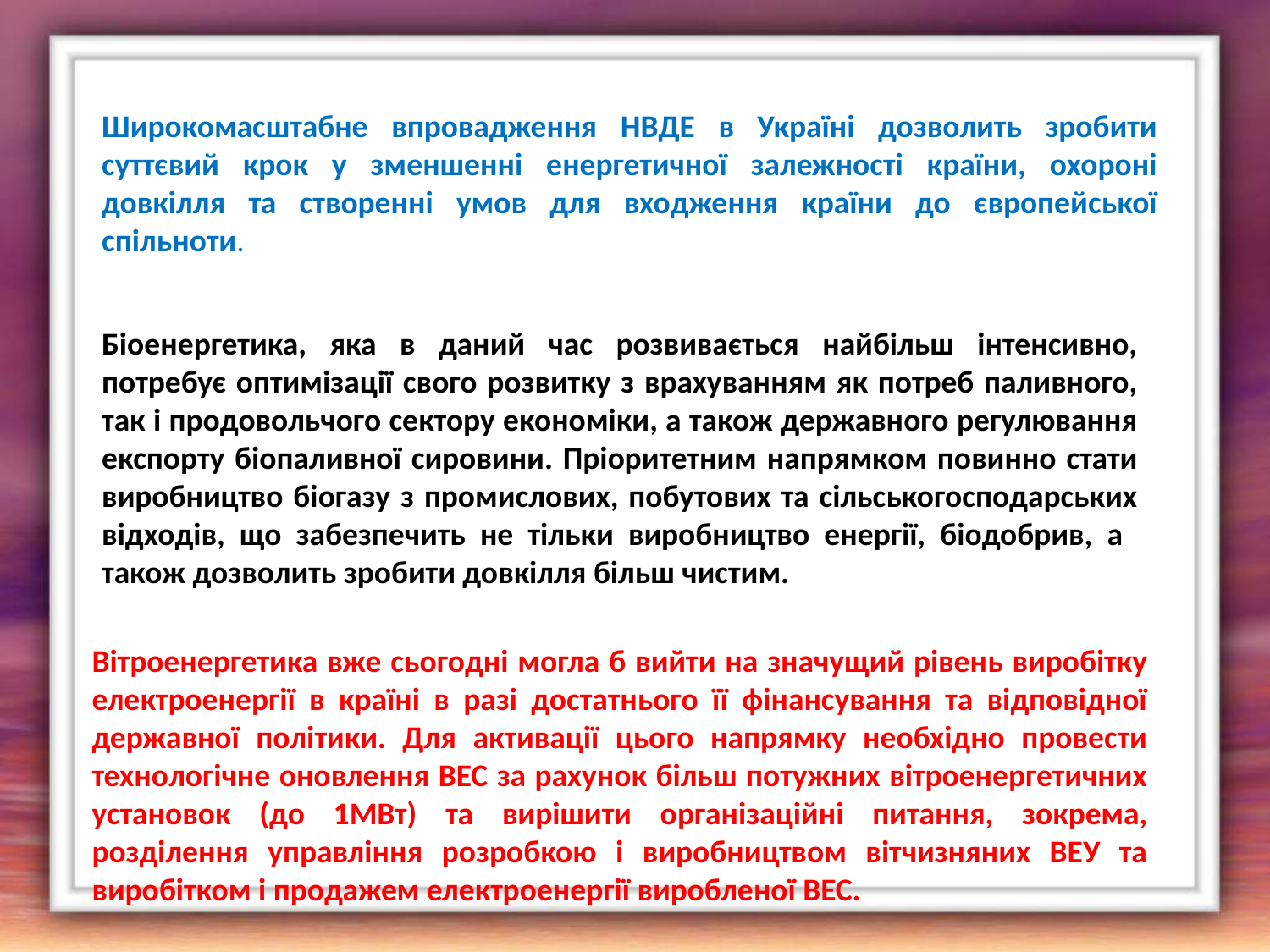

Широкомасштабне впровадження НВДЕ в Україні дозволить зробити суттєвий крок у зменшенні енергетичної залежності країни, охороні довкілля та створенні умов для входження країни до європейської спільноти.
Біоенергетика, яка в даний час розвивається найбільш інтенсивно, потребує оптимізації свого розвитку з врахуванням як потреб паливного, так і продовольчого сектору економіки, а також державного регулювання експорту біопаливної сировини. Пріоритетним напрямком повинно стати виробництво біогазу з промислових, побутових та сільськогосподарських відходів, що забезпечить не тільки виробництво енергії, біодобрив, а  також дозволить зробити довкілля більш чистим.
Вітроенергетика вже сьогодні могла б вийти на значущий рівень виробітку електроенергії в країні в разі достатнього її фінансування та відповідної державної політики. Для активації цього напрямку необхідно провести технологічне оновлення ВЕС за рахунок більш потужних вітроенергетичних установок (до 1МВт) та вирішити організаційні питання, зокрема, розділення управління розробкою і виробництвом вітчизняних ВЕУ та виробітком і продажем електроенергії виробленої ВЕС.